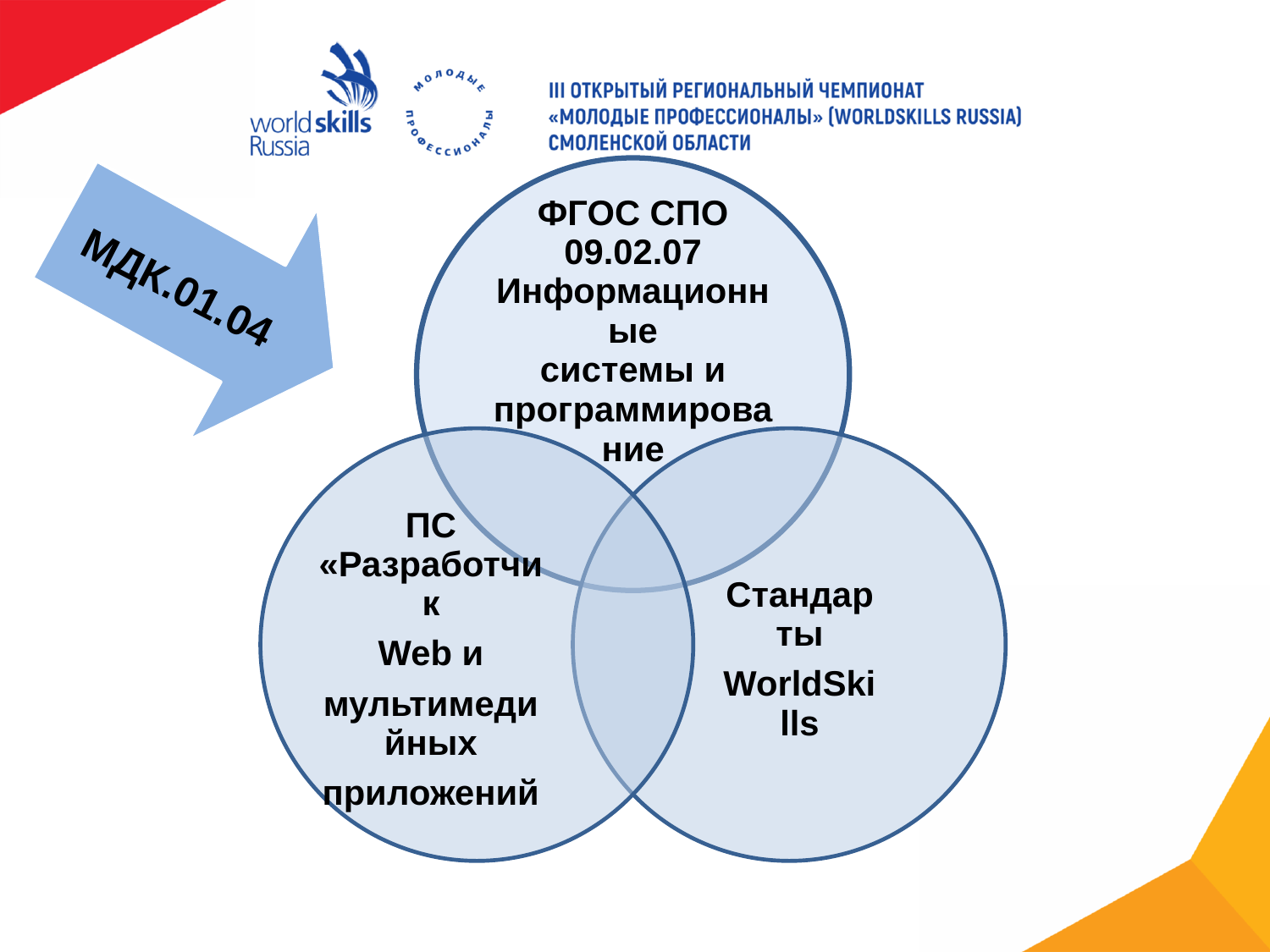

ФГОС СПО
09.02.07
Информационные
системы и
программирование
Стандарты
WorldSkills
ПС «Разработчик
 Web и
мультимедийных
приложений
МДК.01.04